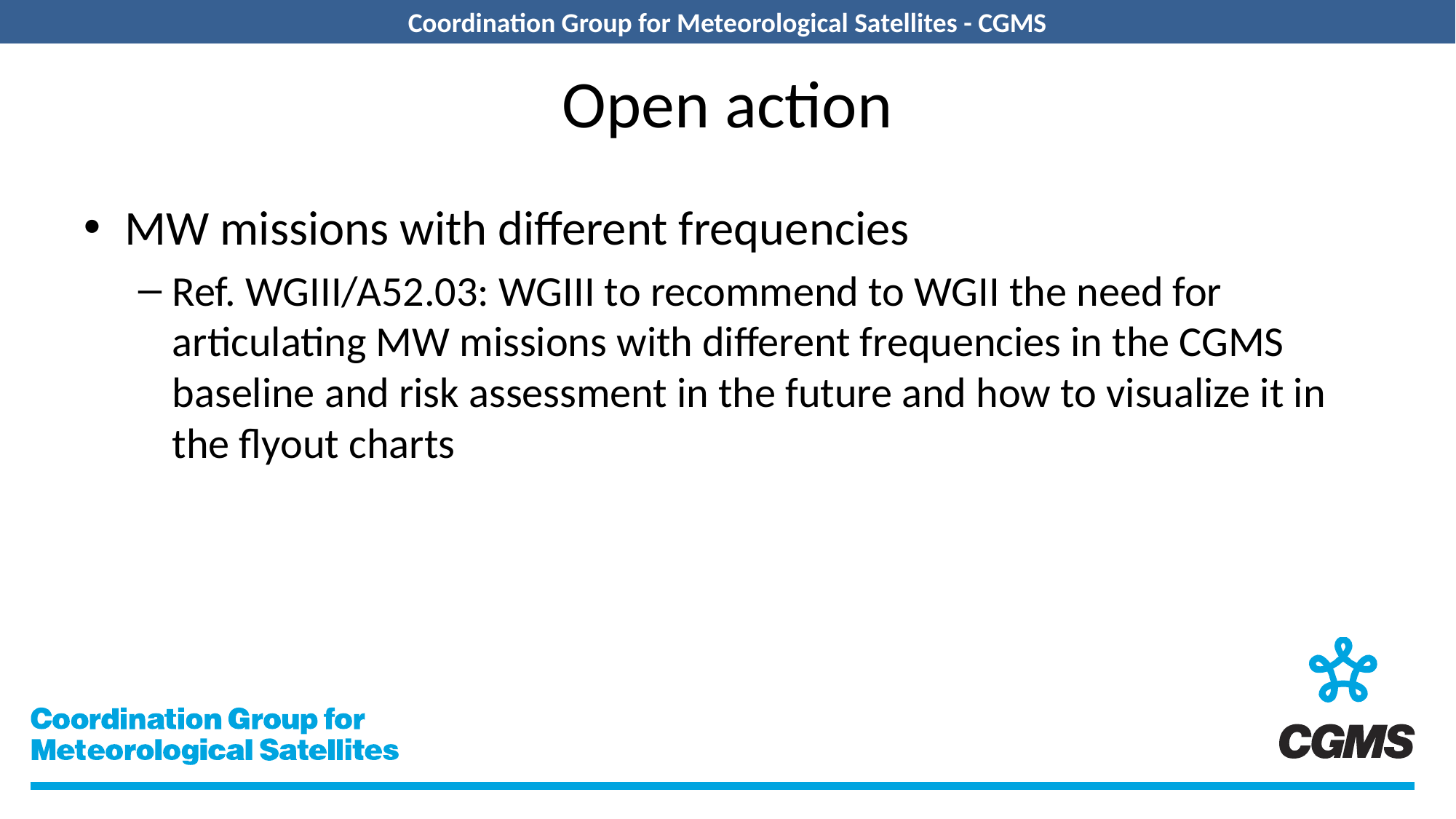

# Open action
MW missions with different frequencies
Ref. WGIII/A52.03: WGIII to recommend to WGII the need for articulating MW missions with different frequencies in the CGMS baseline and risk assessment in the future and how to visualize it in the flyout charts